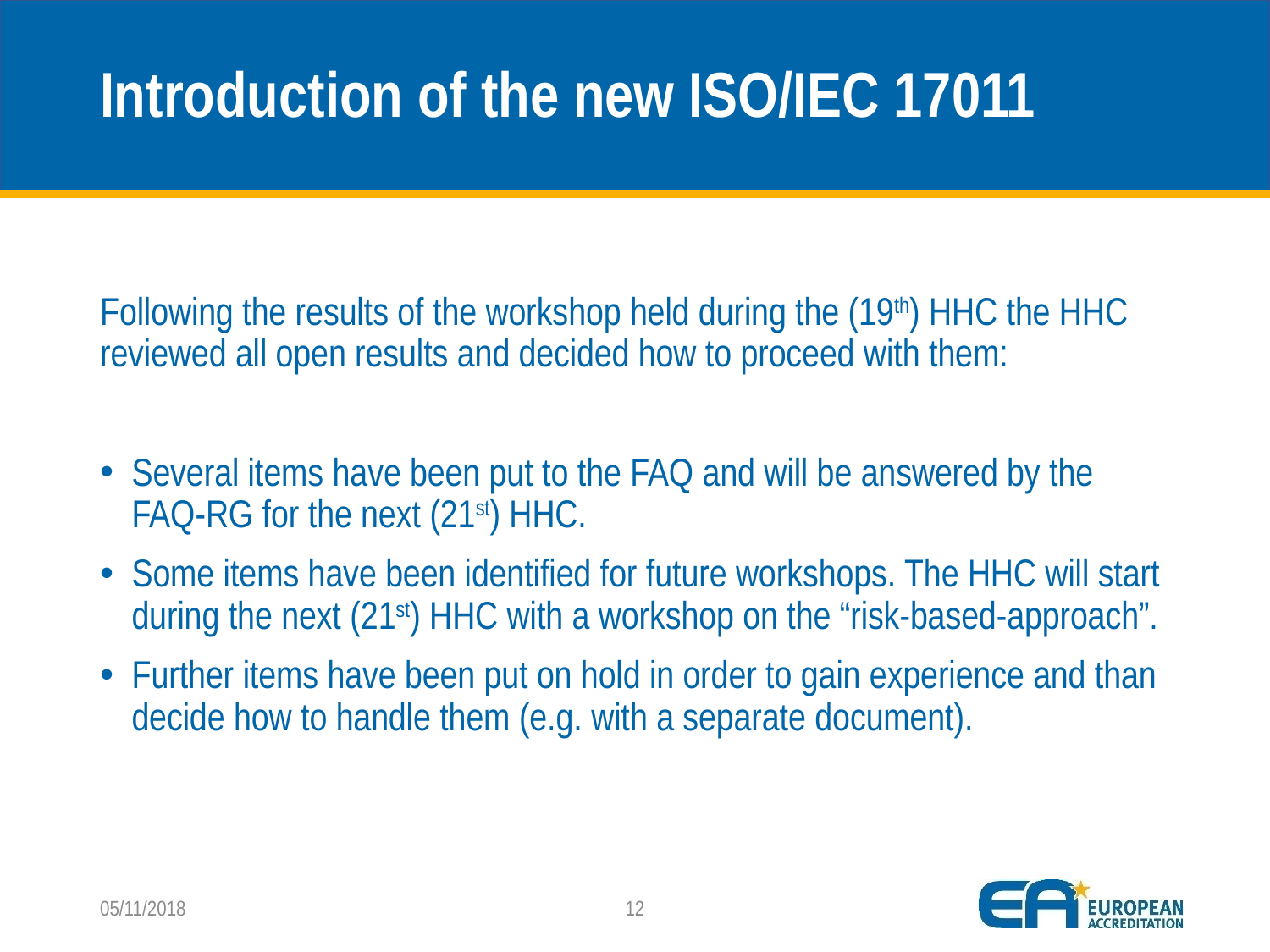

# Introduction of the new ISO/IEC 17011

Following the results of the workshop held during the (19th) HHC the HHC reviewed all open results and decided how to proceed with them:

Several items have been put to the FAQ and will be answered by the FAQ-RG for the next (21st) HHC.
Some items have been identified for future workshops. The HHC will start during the next (21st) HHC with a workshop on the “risk-based-approach”.
Further items have been put on hold in order to gain experience and than decide how to handle them (e.g. with a separate document).

05/11/2018
12